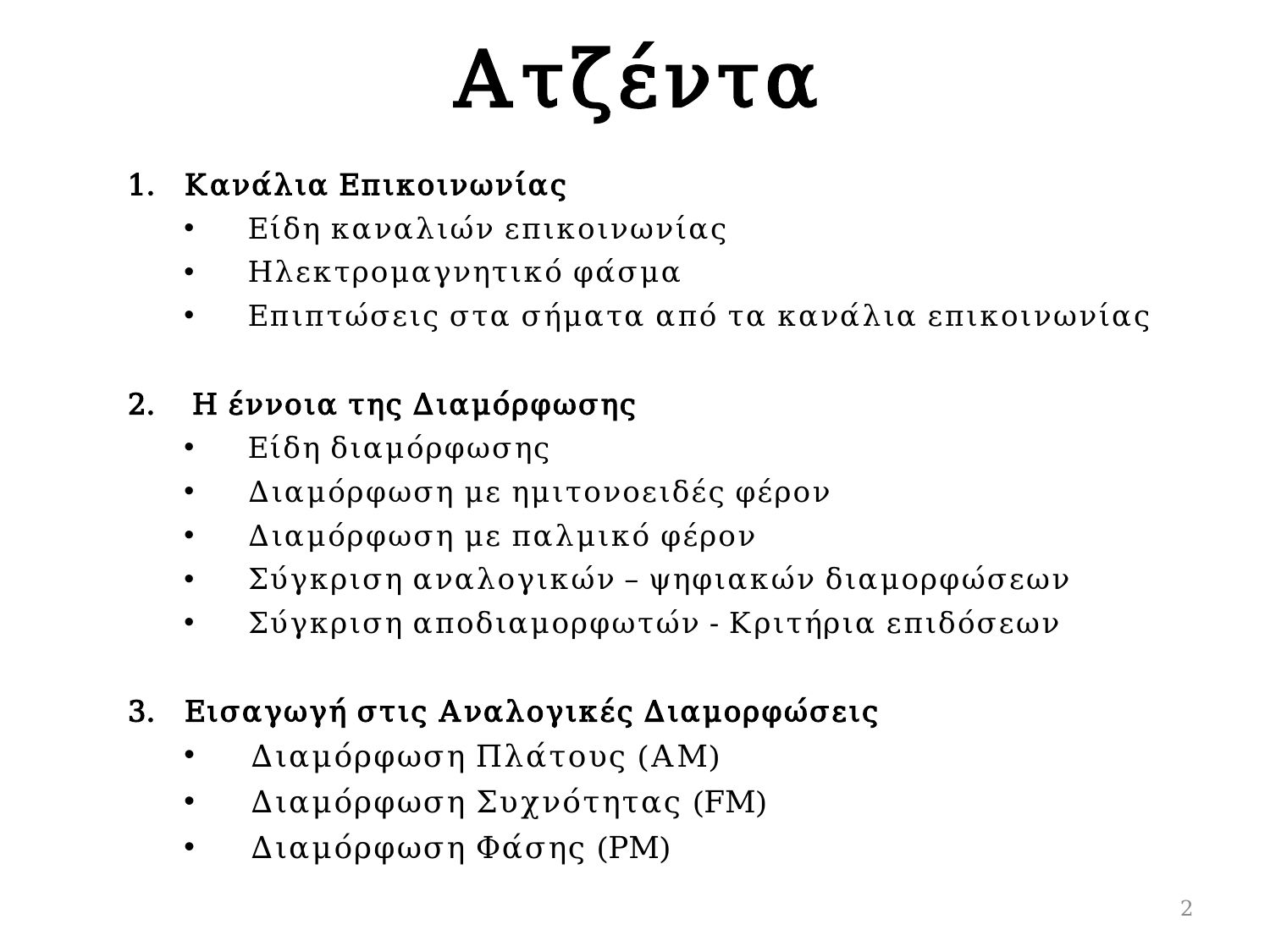

Ατζέντα
Κανάλια Επικοινωνίας
Είδη καναλιών επικοινωνίας
Ηλεκτρομαγνητικό φάσμα
Επιπτώσεις στα σήματα από τα κανάλια επικοινωνίας

2.    Η έννοια της Διαμόρφωσης
Είδη διαμόρφωσης
Διαμόρφωση με ημιτονοειδές φέρον
Διαμόρφωση με παλμικό φέρον
Σύγκριση αναλογικών – ψηφιακών διαμορφώσεων
Σύγκριση αποδιαμορφωτών - Κριτήρια επιδόσεων

Εισαγωγή στις Αναλογικές Διαμορφώσεις
Διαμόρφωση Πλάτους (ΑΜ)
Διαμόρφωση Συχνότητας (FM)
Διαμόρφωση Φάσης (PM)
2